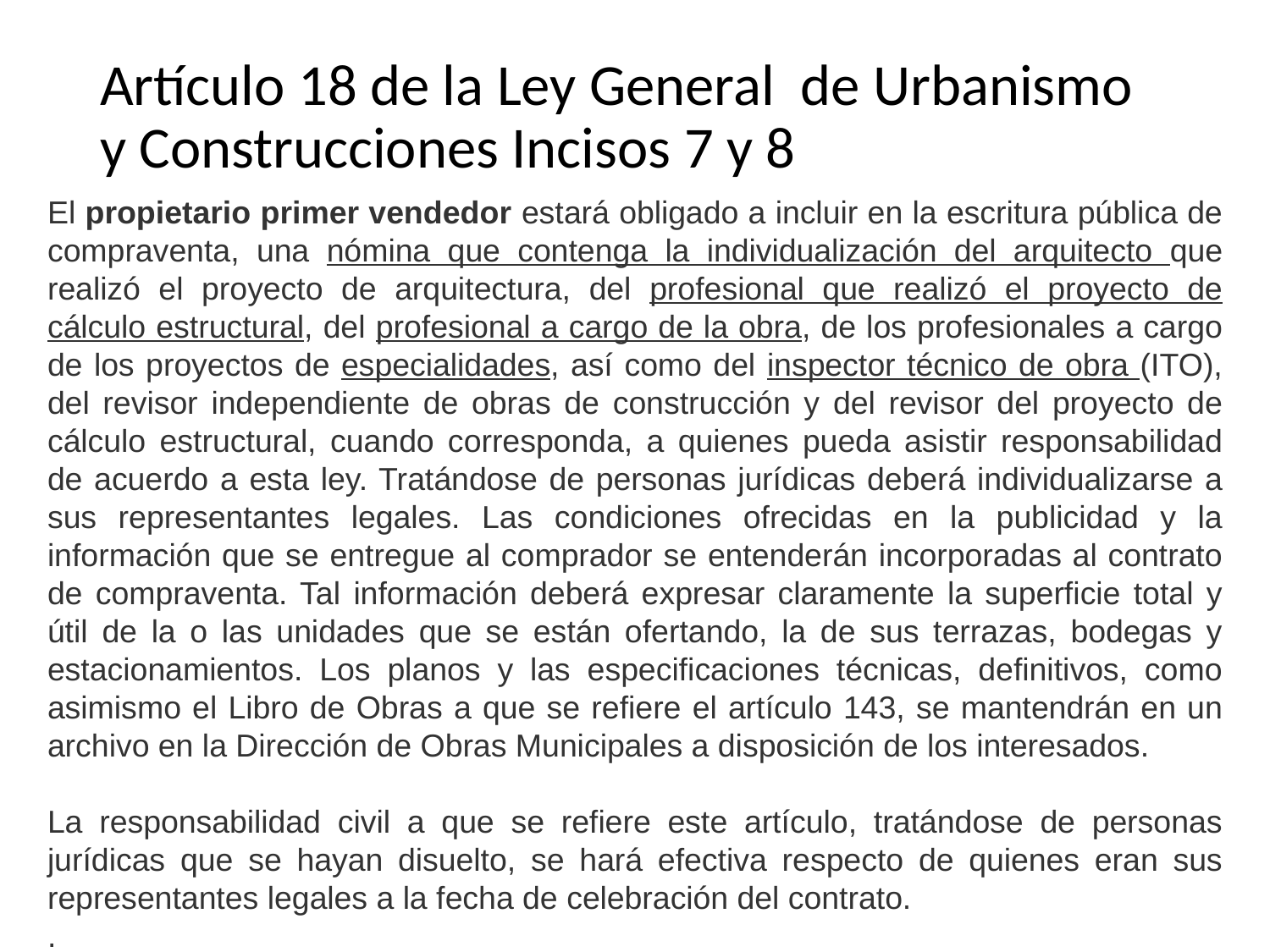

# Artículo 18 de la Ley General  de Urbanismo y Construcciones Incisos 7 y 8
El propietario primer vendedor estará obligado a incluir en la escritura pública de compraventa, una nómina que contenga la individualización del arquitecto que realizó el proyecto de arquitectura, del profesional que realizó el proyecto de cálculo estructural, del profesional a cargo de la obra, de los profesionales a cargo de los proyectos de especialidades, así como del inspector técnico de obra (ITO), del revisor independiente de obras de construcción y del revisor del proyecto de cálculo estructural, cuando corresponda, a quienes pueda asistir responsabilidad de acuerdo a esta ley. Tratándose de personas jurídicas deberá individualizarse a sus representantes legales. Las condiciones ofrecidas en la publicidad y la información que se entregue al comprador se entenderán incorporadas al contrato de compraventa. Tal información deberá expresar claramente la superficie total y útil de la o las unidades que se están ofertando, la de sus terrazas, bodegas y estacionamientos. Los planos y las especificaciones técnicas, definitivos, como asimismo el Libro de Obras a que se refiere el artículo 143, se mantendrán en un archivo en la Dirección de Obras Municipales a disposición de los interesados.

La responsabilidad civil a que se refiere este artículo, tratándose de personas jurídicas que se hayan disuelto, se hará efectiva respecto de quienes eran sus representantes legales a la fecha de celebración del contrato.
.